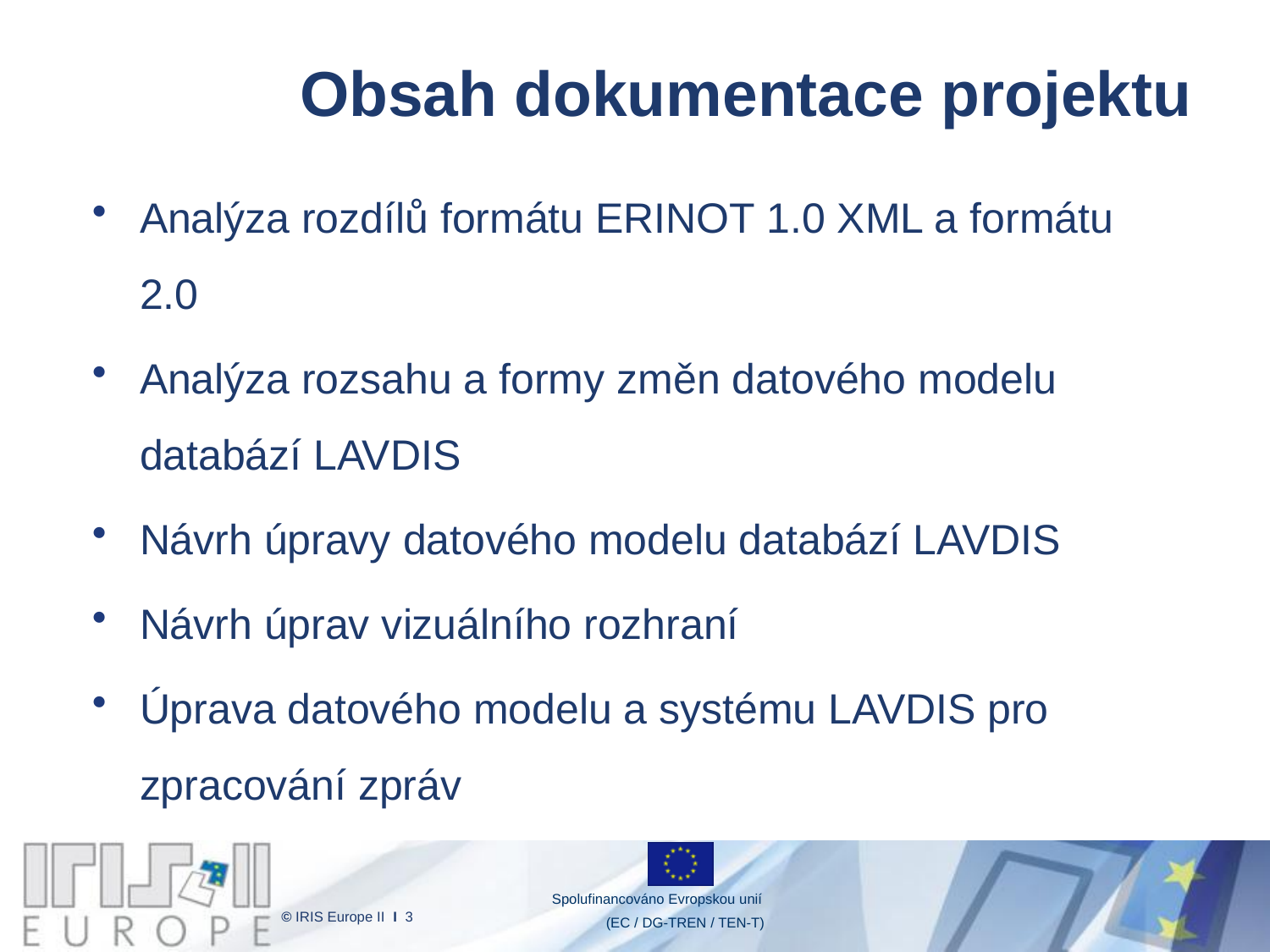

# Obsah dokumentace projektu
Analýza rozdílů formátu ERINOT 1.0 XML a formátu 2.0
Analýza rozsahu a formy změn datového modelu databází LAVDIS
Návrh úpravy datového modelu databází LAVDIS
Návrh úprav vizuálního rozhraní
Úprava datového modelu a systému LAVDIS pro zpracování zpráv